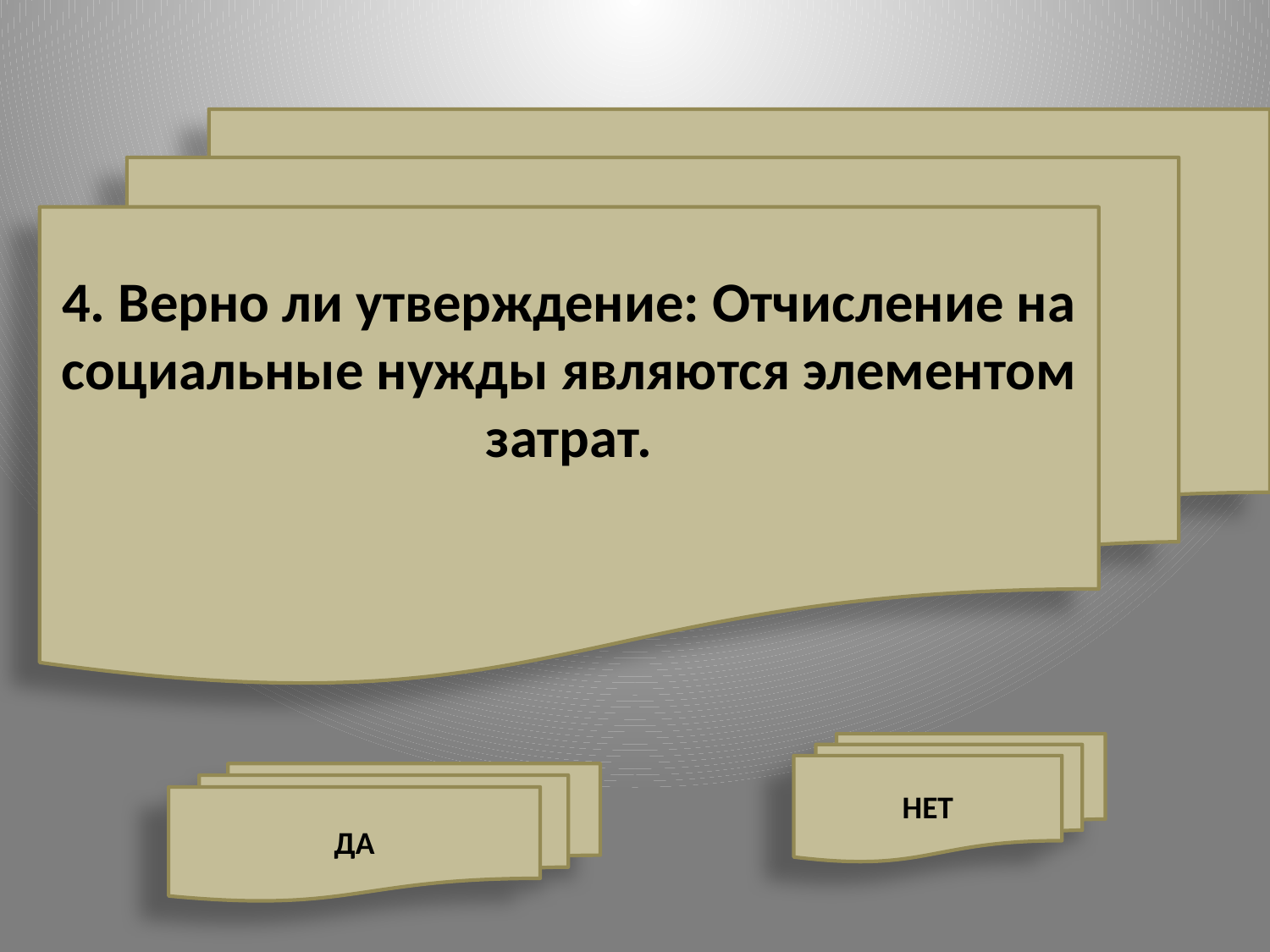

4. Верно ли утверждение: Отчисление на социальные нужды являются элементом затрат.

НЕТ
ДА